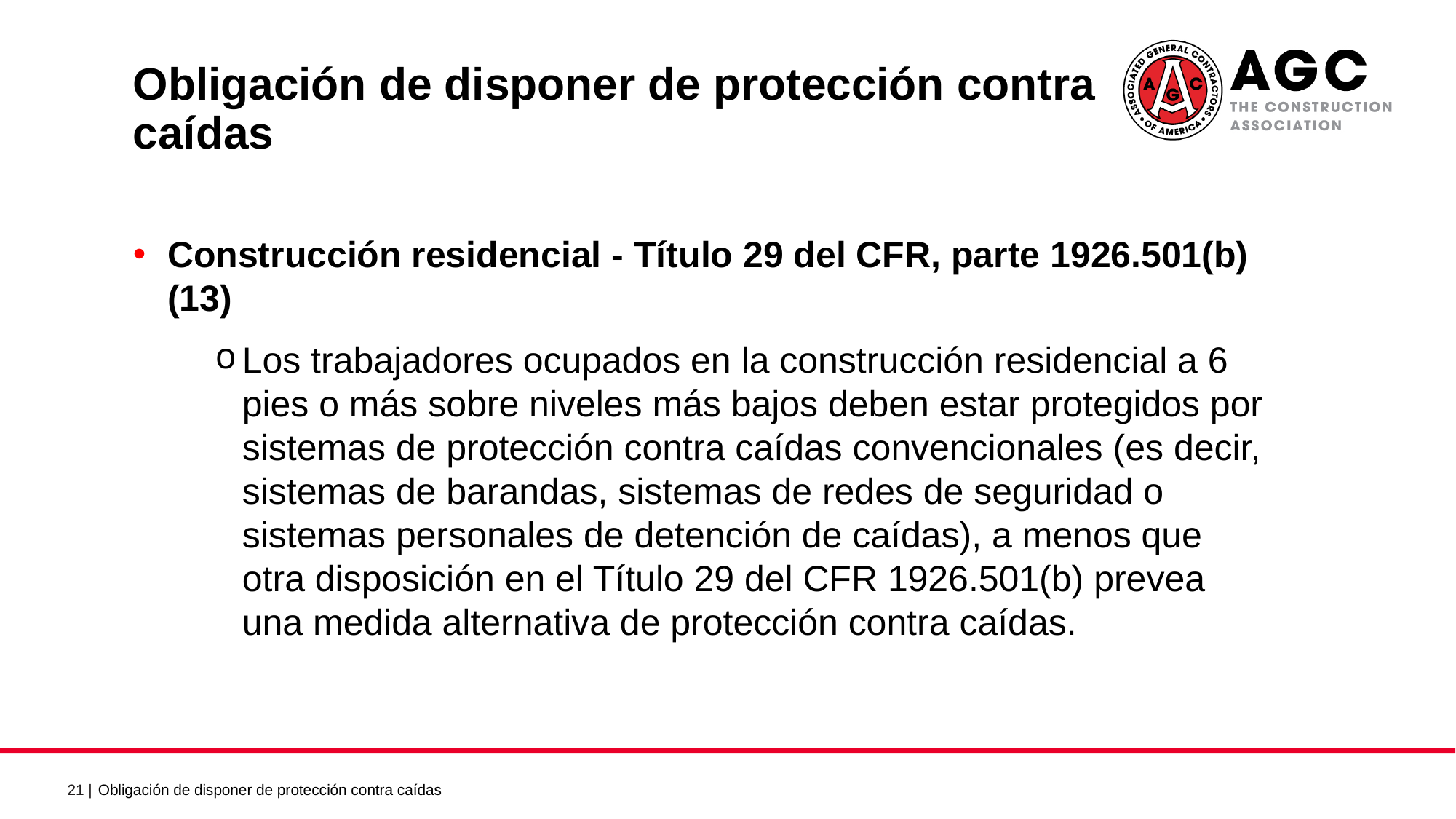

Obligación de disponer de protección contra caídas 11

Construcción residencial - Título 29 del CFR, parte 1926.501(b)(13)
Los trabajadores ocupados en la construcción residencial a 6 pies o más sobre niveles más bajos deben estar protegidos por sistemas de protección contra caídas convencionales (es decir, sistemas de barandas, sistemas de redes de seguridad o sistemas personales de detención de caídas), a menos que otra disposición en el Título 29 del CFR 1926.501(b) prevea una medida alternativa de protección contra caídas.

Obligación de disponer de protección contra caídas